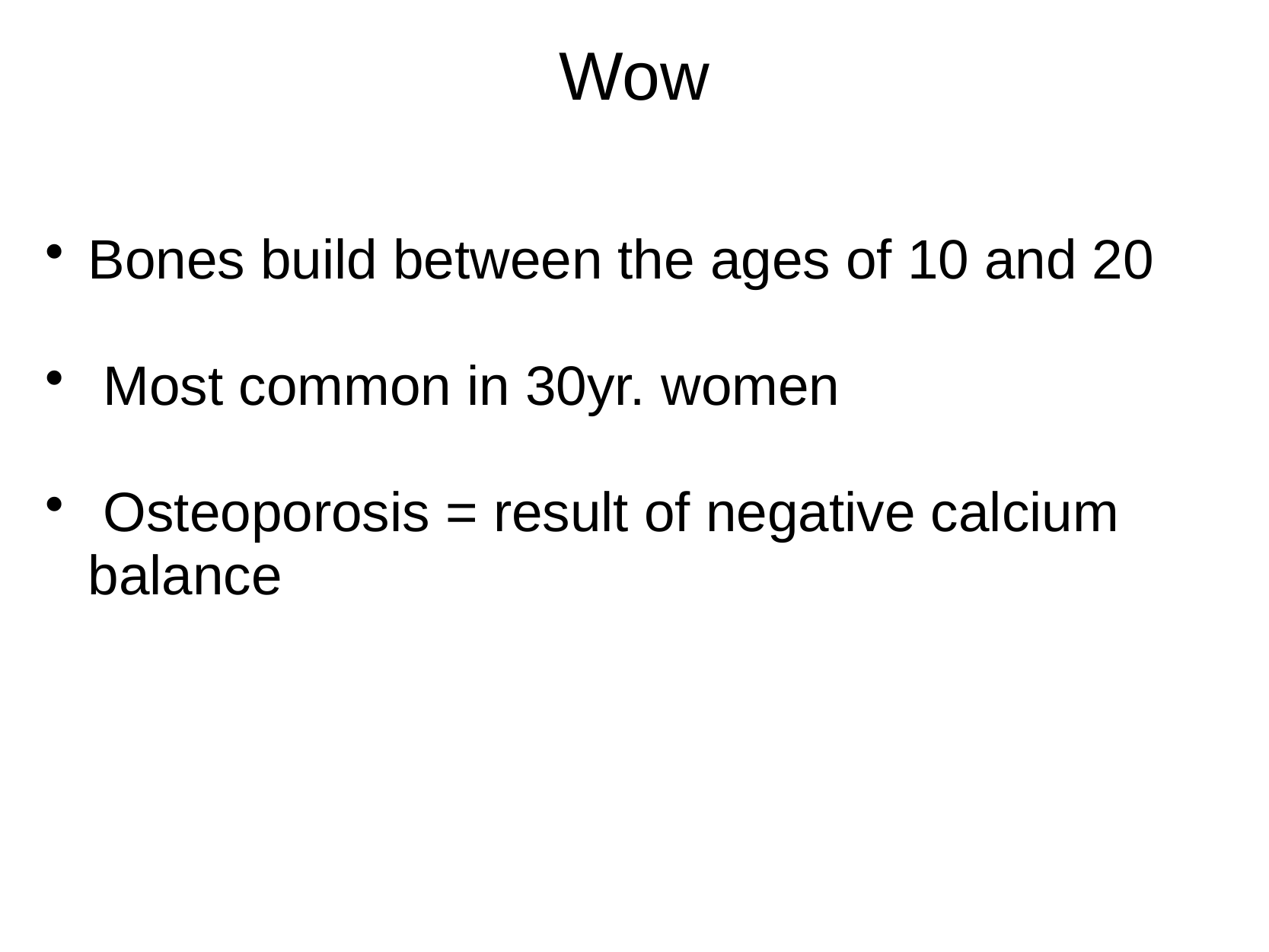

# Wow
Bones build between the ages of 10 and 20

 Most common in 30yr. women

 Osteoporosis = result of negative calcium balance